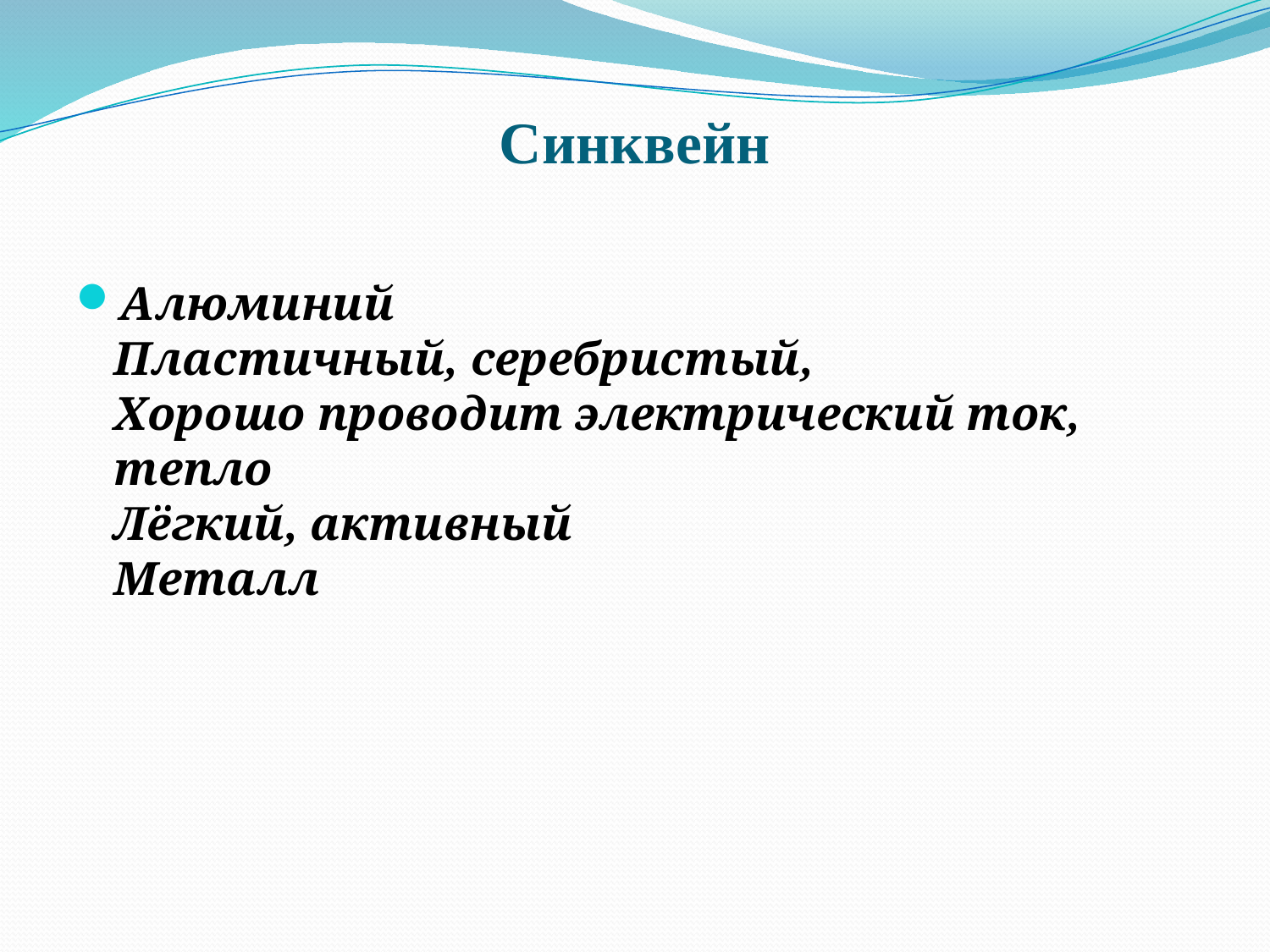

# Синквейн
Алюминий
Пластичный, серебристый,
Хорошо проводит электрический ток, тепло
Лёгкий, активный
Металл